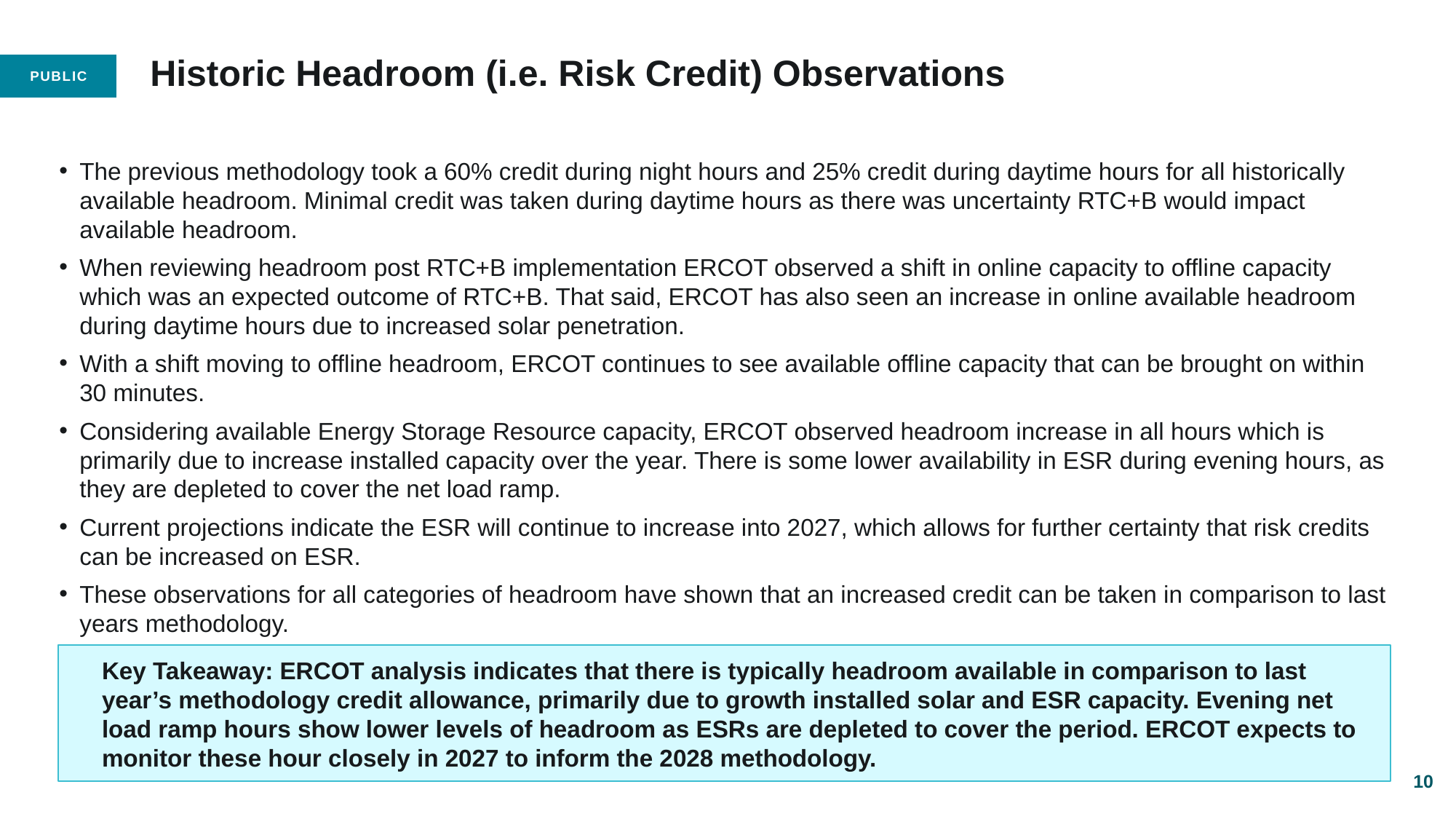

# Historic Headroom (i.e. Risk Credit) Observations
The previous methodology took a 60% credit during night hours and 25% credit during daytime hours for all historically available headroom. Minimal credit was taken during daytime hours as there was uncertainty RTC+B would impact available headroom.
When reviewing headroom post RTC+B implementation ERCOT observed a shift in online capacity to offline capacity which was an expected outcome of RTC+B. That said, ERCOT has also seen an increase in online available headroom during daytime hours due to increased solar penetration.
With a shift moving to offline headroom, ERCOT continues to see available offline capacity that can be brought on within 30 minutes.
Considering available Energy Storage Resource capacity, ERCOT observed headroom increase in all hours which is primarily due to increase installed capacity over the year. There is some lower availability in ESR during evening hours, as they are depleted to cover the net load ramp.
Current projections indicate the ESR will continue to increase into 2027, which allows for further certainty that risk credits can be increased on ESR.
These observations for all categories of headroom have shown that an increased credit can be taken in comparison to last years methodology.

Key Takeaway: ERCOT analysis indicates that there is typically headroom available in comparison to last year’s methodology credit allowance, primarily due to growth installed solar and ESR capacity. Evening net load ramp hours show lower levels of headroom as ESRs are depleted to cover the period. ERCOT expects to monitor these hour closely in 2027 to inform the 2028 methodology.
10